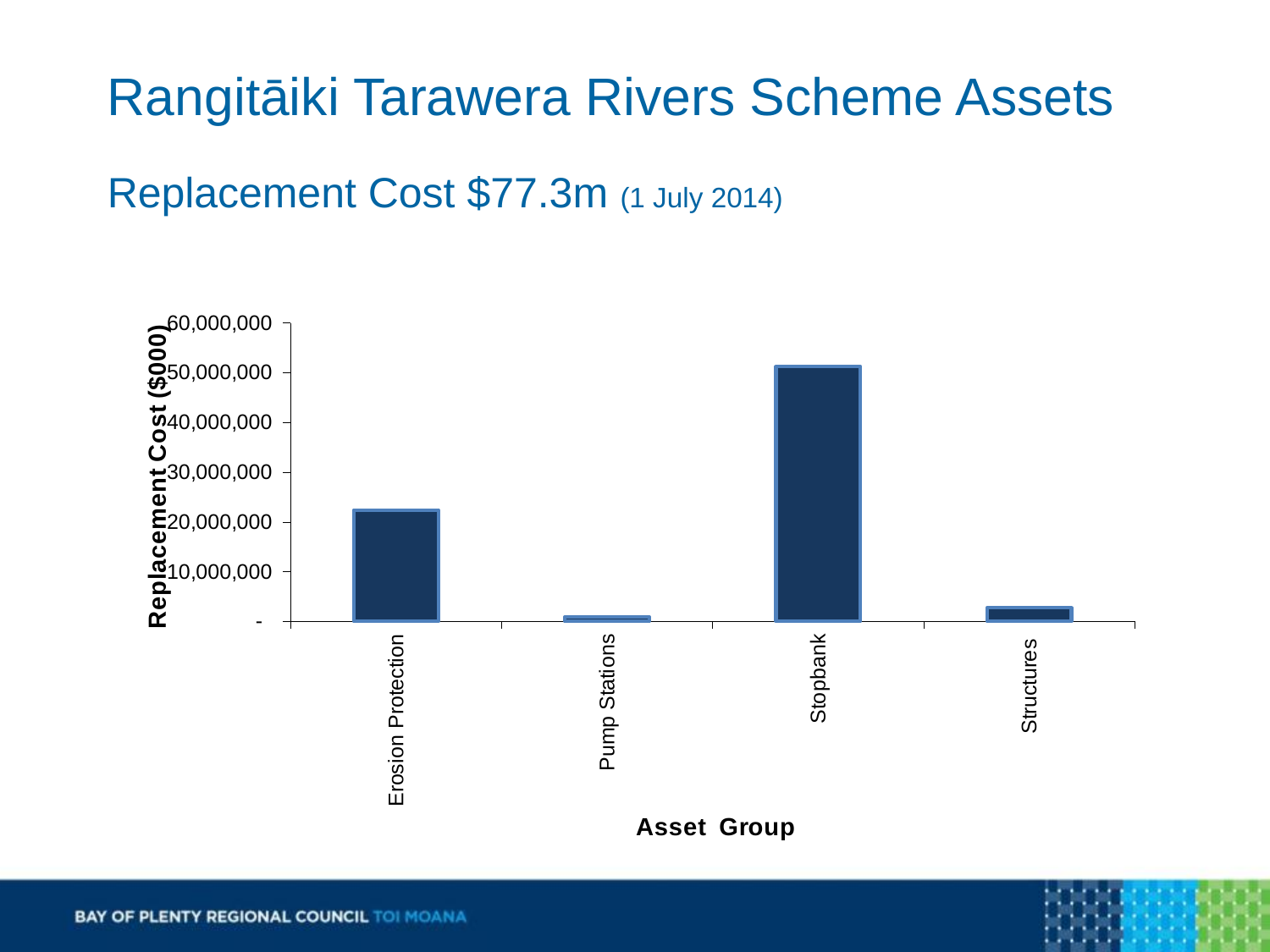

Rangitāiki Tarawera Rivers Scheme Assets
Replacement Cost $77.3m (1 July 2014)

### Chart

| Category | ORC |
|---|---|
| Erosion Protection | 22422446.007705916 |
| Pump Stations | 855289.7113752123 |
| Stopbank | 51263556.93638257 |
| Structures  | 2732132.1887073237 |